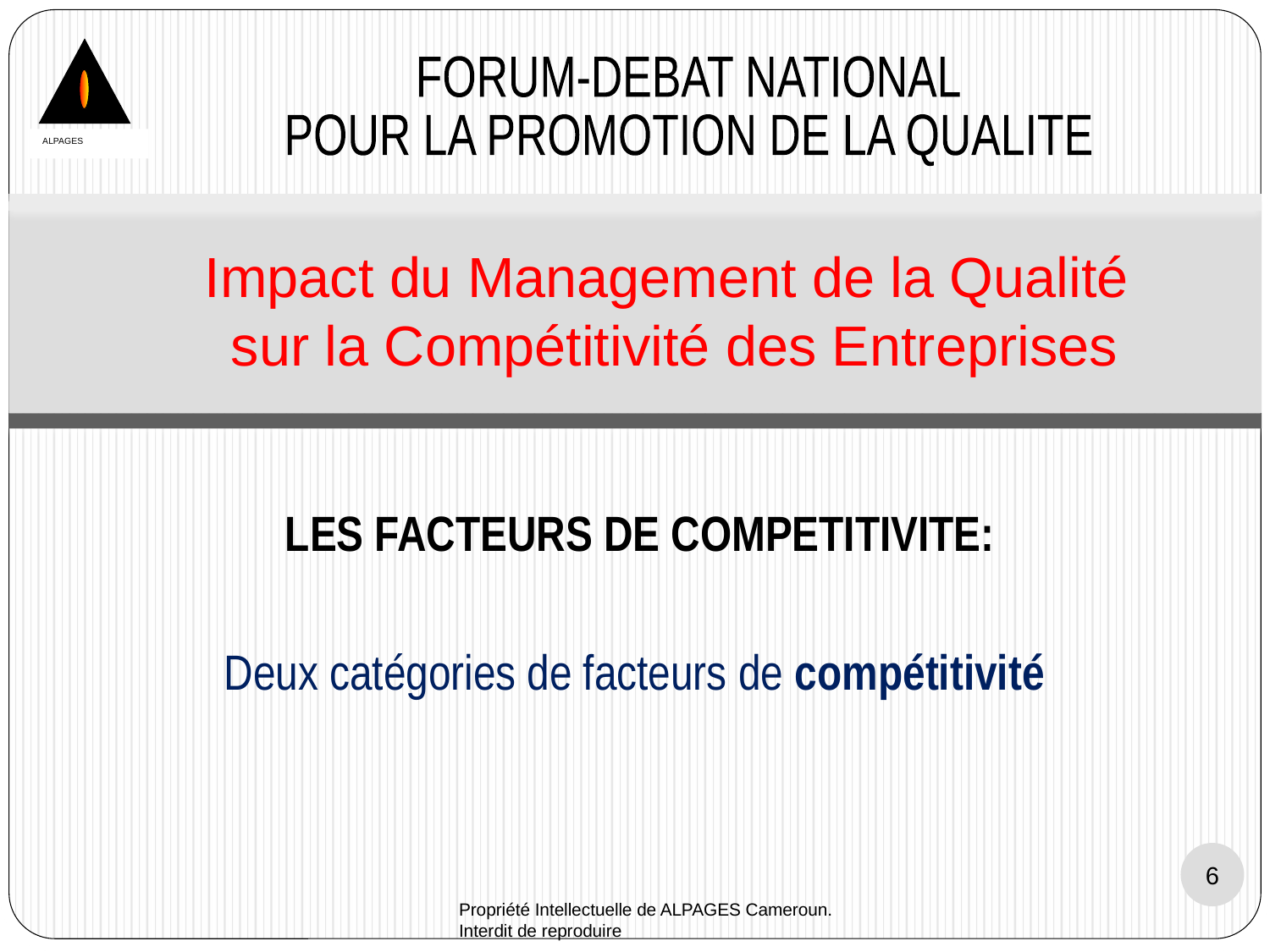

FORUM-DEBAT NATIONAL
POUR LA PROMOTION DE LA QUALITE

ALPAGES
# Impact du Management de la Qualité sur la Compétitivité des Entreprises
LES FACTEURS DE COMPETITIVITE:

Deux catégories de facteurs de compétitivité
6
Propriété Intellectuelle de ALPAGES Cameroun. Interdit de reproduire